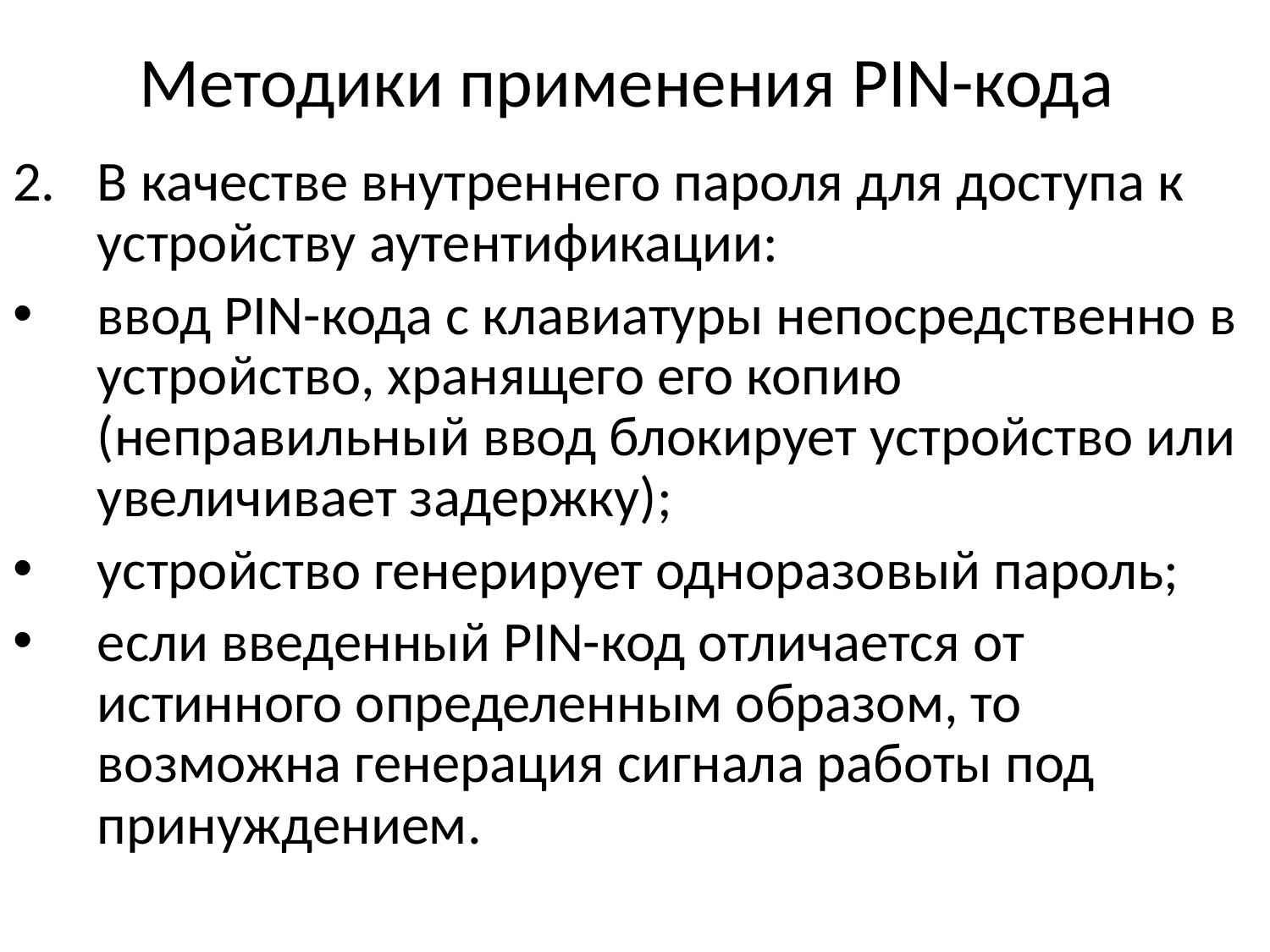

# Методики применения PIN-кода
В качестве внутреннего пароля для доступа к устройству аутентификации:
ввод PIN-кода с клавиатуры непосредственно в устройство, хранящего его копию (неправильный ввод блокирует устройство или увеличивает задержку);
устройство генерирует одноразовый пароль;
если введенный PIN-код отличается от истинного определенным образом, то возможна генерация сигнала работы под принуждением.